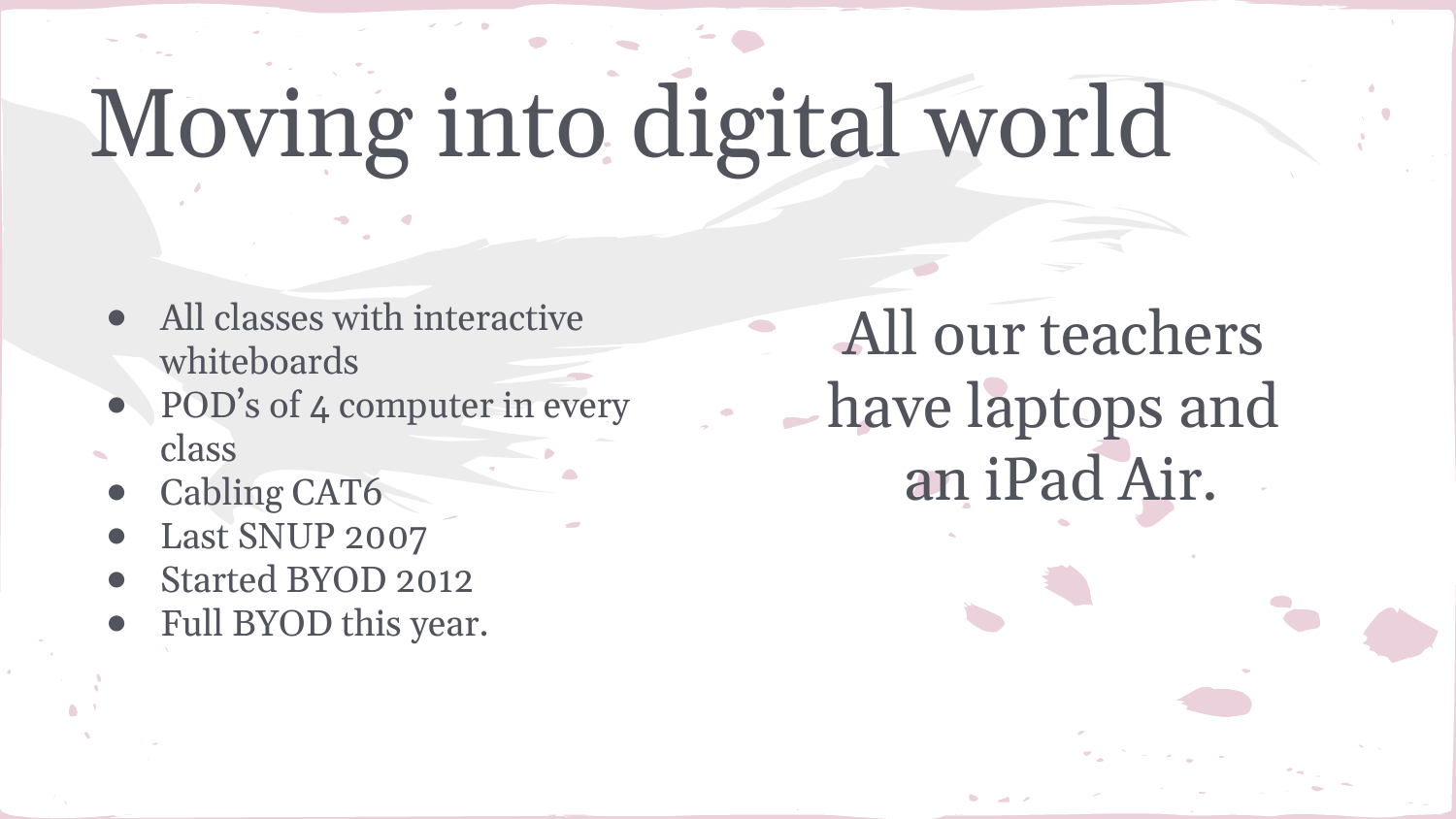

# Moving into digital world

All classes with interactive whiteboards
POD’s of 4 computer in every class
Cabling CAT6
Last SNUP 2007
Started BYOD 2012
Full BYOD this year.

All our teachers
have laptops and
an iPad Air.